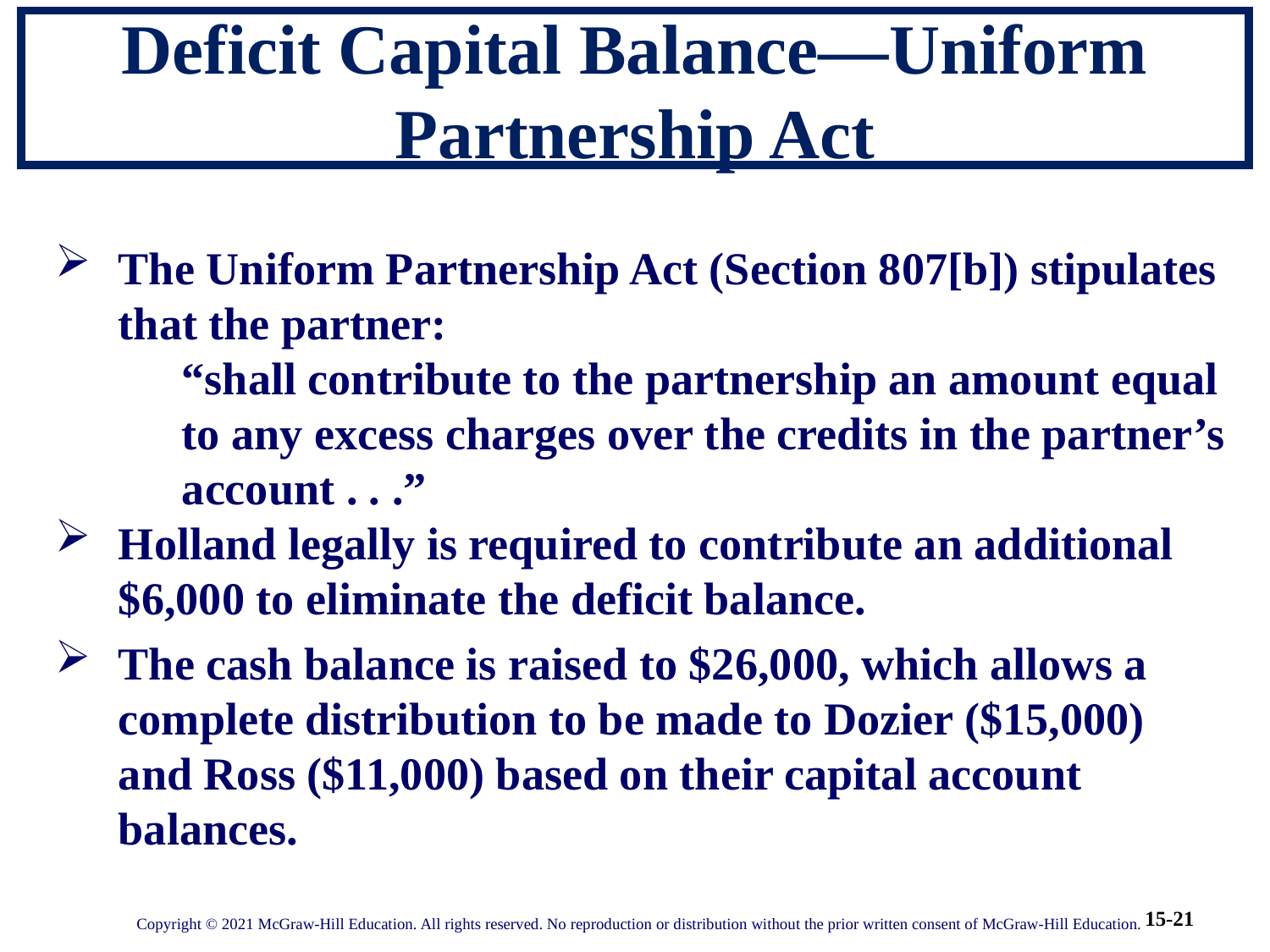

# Deficit Capital Balance—Uniform Partnership Act
The Uniform Partnership Act (Section 807[b]) stipulates that the partner:
“shall contribute to the partnership an amount equal to any excess charges over the credits in the partner’s account . . .”
Holland legally is required to contribute an additional $6,000 to eliminate the deficit balance.
The cash balance is raised to $26,000, which allows a complete distribution to be made to Dozier ($15,000) and Ross ($11,000) based on their capital account balances.

Copyright © 2021 McGraw-Hill Education. All rights reserved. No reproduction or distribution without the prior written consent of McGraw-Hill Education.